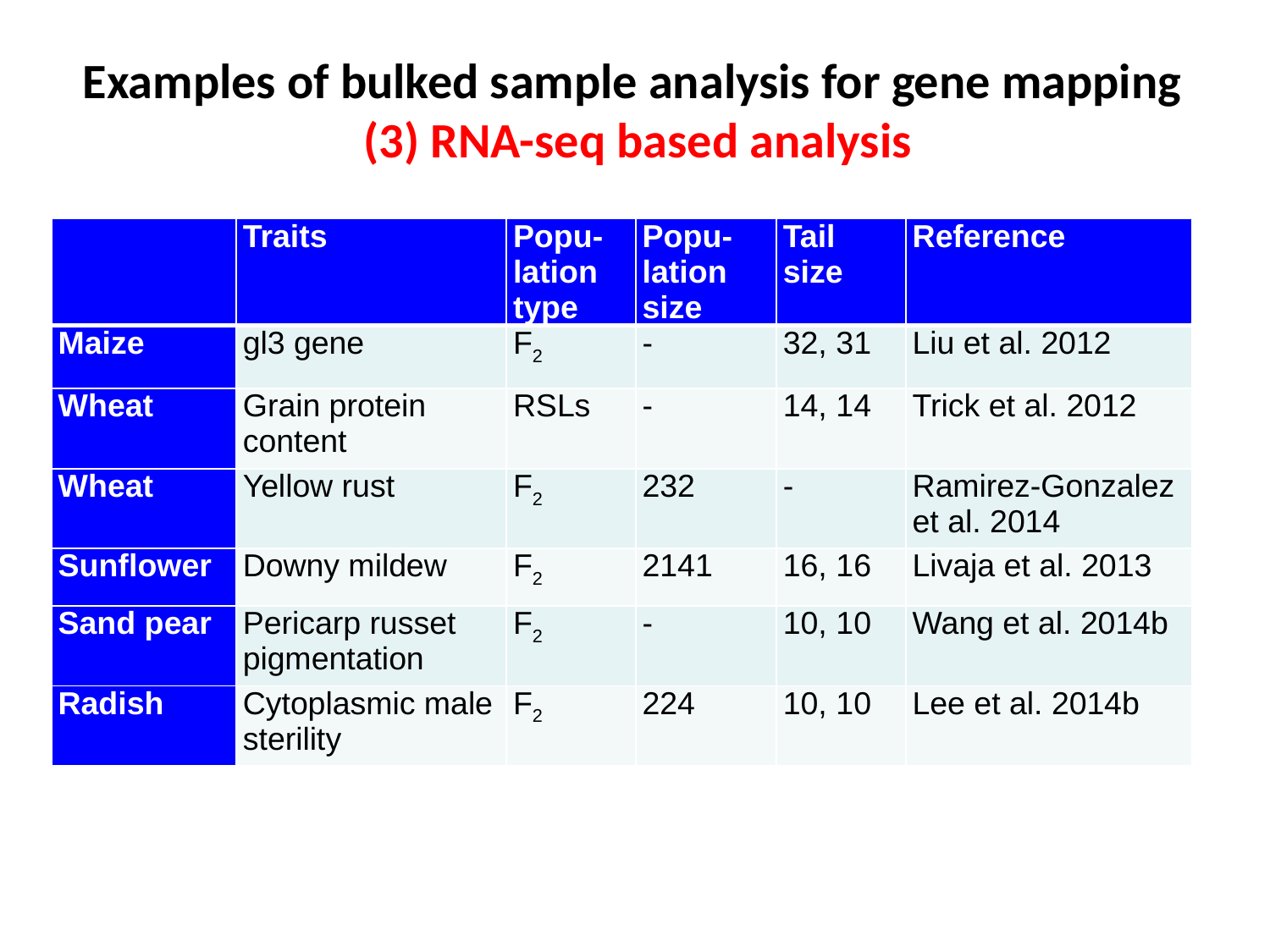

Examples of bulked sample analysis for gene mapping
(3) RNA-seq based analysis
|  | Traits | Popu- lation type | Popu- lation size | Tail size | Reference |
| --- | --- | --- | --- | --- | --- |
| Maize | gl3 gene | F2 | - | 32, 31 | Liu et al. 2012 |
| Wheat | Grain protein content | RSLs | - | 14, 14 | Trick et al. 2012 |
| Wheat | Yellow rust | F2 | 232 | - | Ramirez-Gonzalez et al. 2014 |
| Sunflower | Downy mildew | F2 | 2141 | 16, 16 | Livaja et al. 2013 |
| Sand pear | Pericarp russet pigmentation | F2 | - | 10, 10 | Wang et al. 2014b |
| Radish | Cytoplasmic male sterility | F2 | 224 | 10, 10 | Lee et al. 2014b |